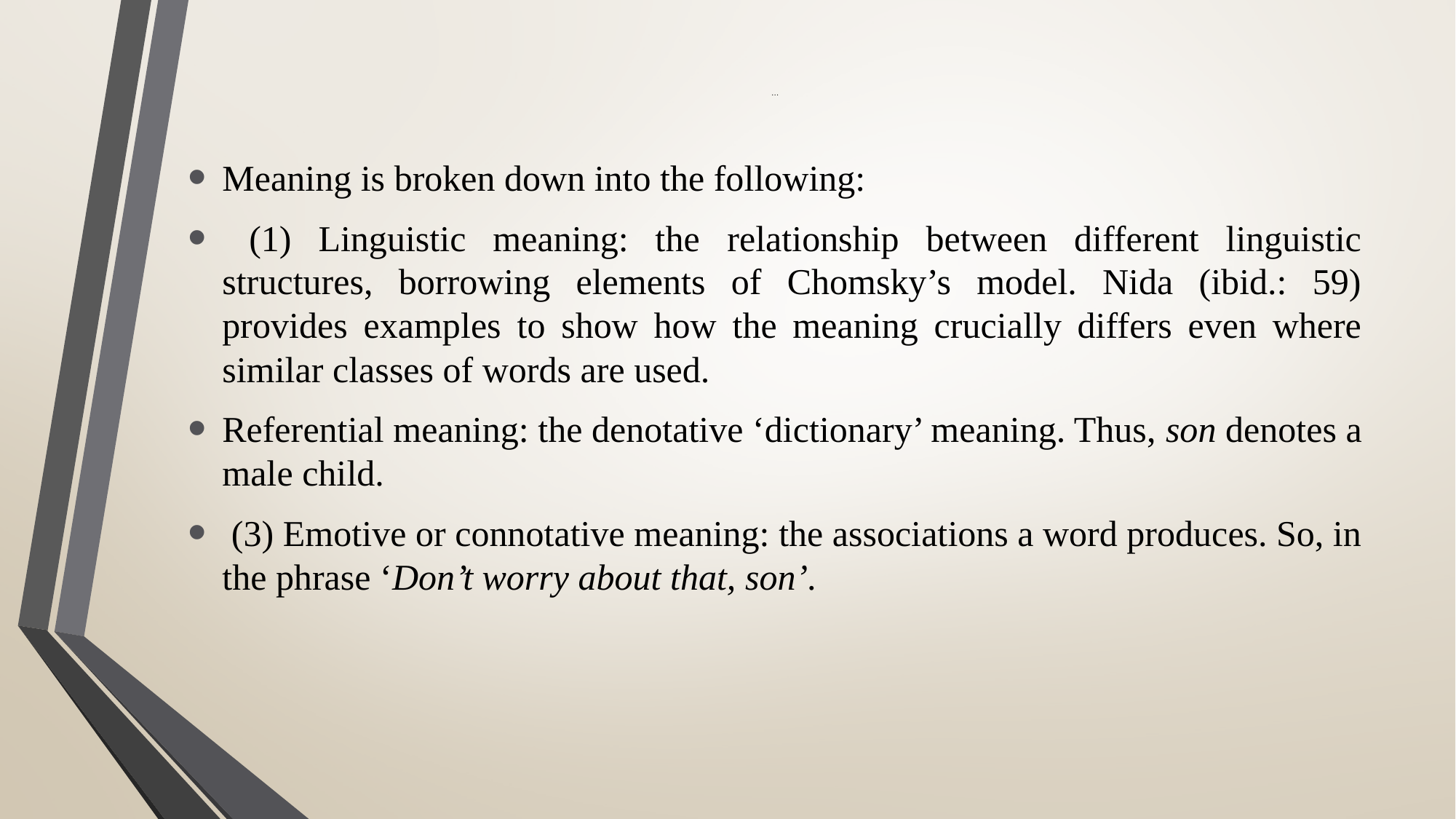

Meaning is broken down into the following:
 (1) Linguistic meaning: the relationship between different linguistic structures, borrowing elements of Chomsky’s model. Nida (ibid.: 59) provides examples to show how the meaning crucially differs even where similar classes of words are used.
Referential meaning: the denotative ‘dictionary’ meaning. Thus, son denotes a male child.
 (3) Emotive or connotative meaning: the associations a word produces. So, in the phrase ‘Don’t worry about that, son’.
# …